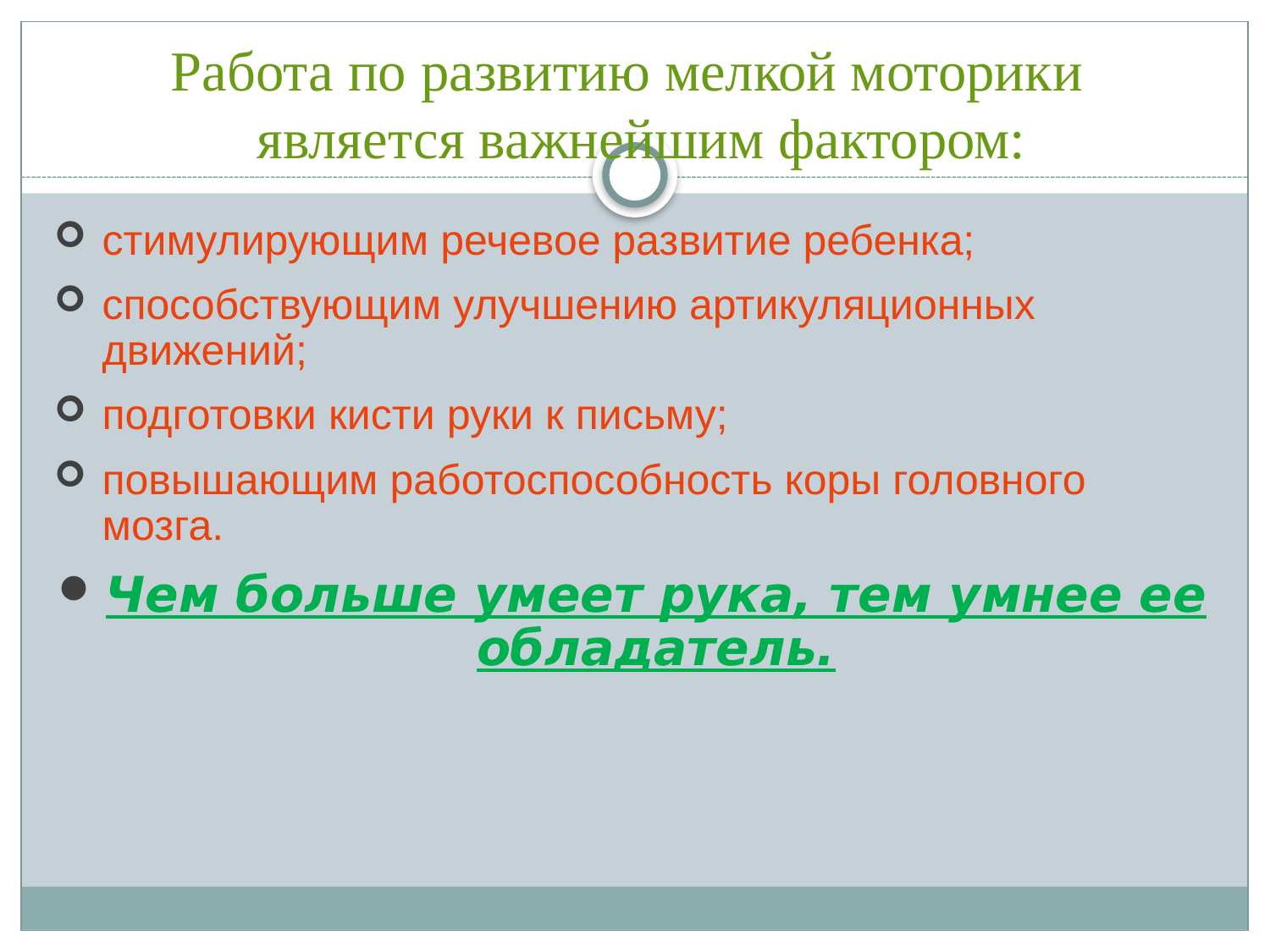

# Работа по развитию мелкой моторики   является важнейшим фактором:
стимулирующим речевое развитие ребенка;
способствующим улучшению артикуляционных движений;
подготовки кисти руки к письму;
повышающим работоспособность коры головного мозга.
Чем больше умеет рука, тем умнее ее обладатель.